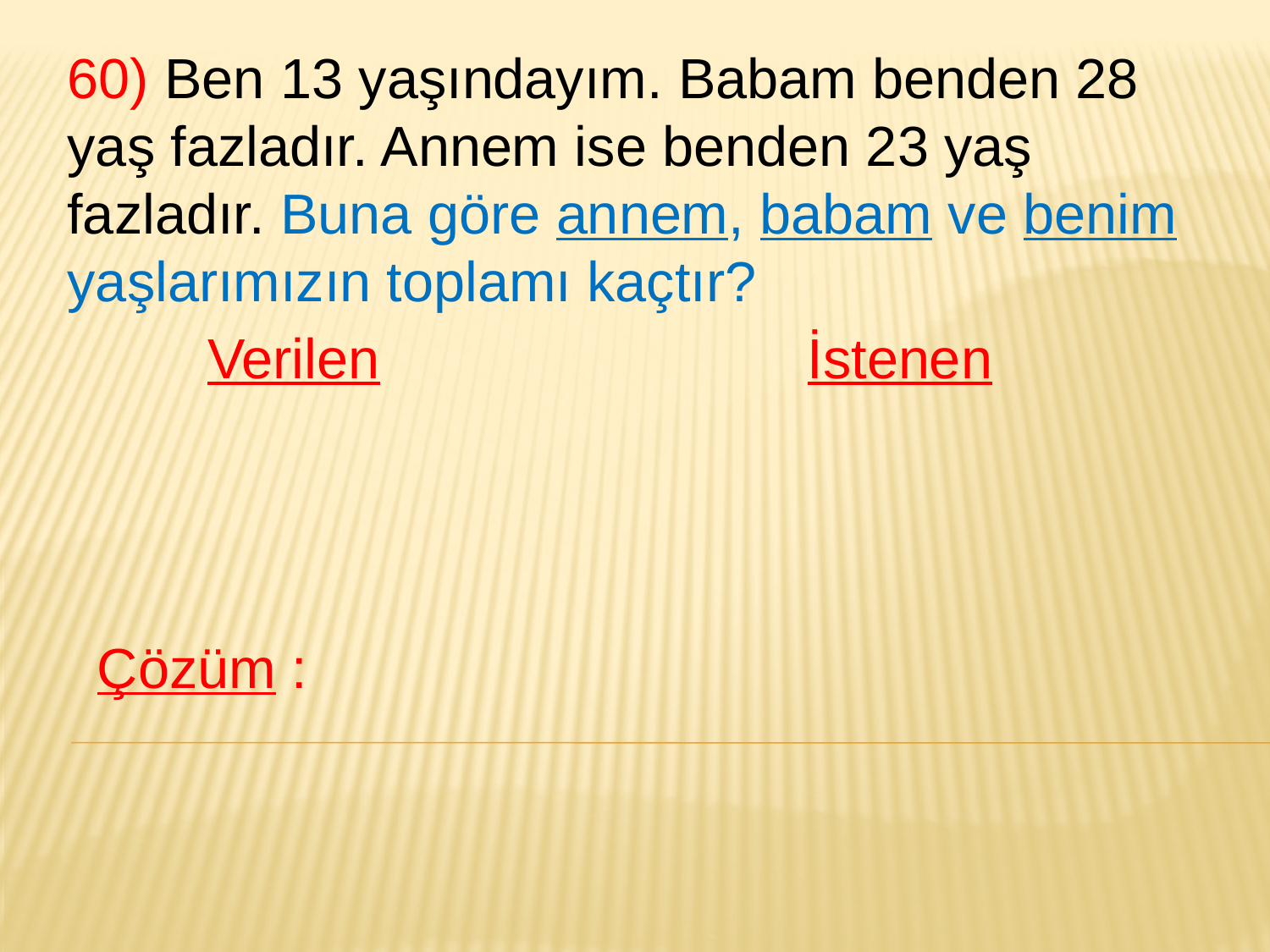

60) Ben 13 yaşındayım. Babam benden 28 yaş fazladır. Annem ise benden 23 yaş fazladır. Buna göre annem, babam ve benim yaşlarımızın toplamı kaçtır?

Verilen
İstenen
Çözüm :